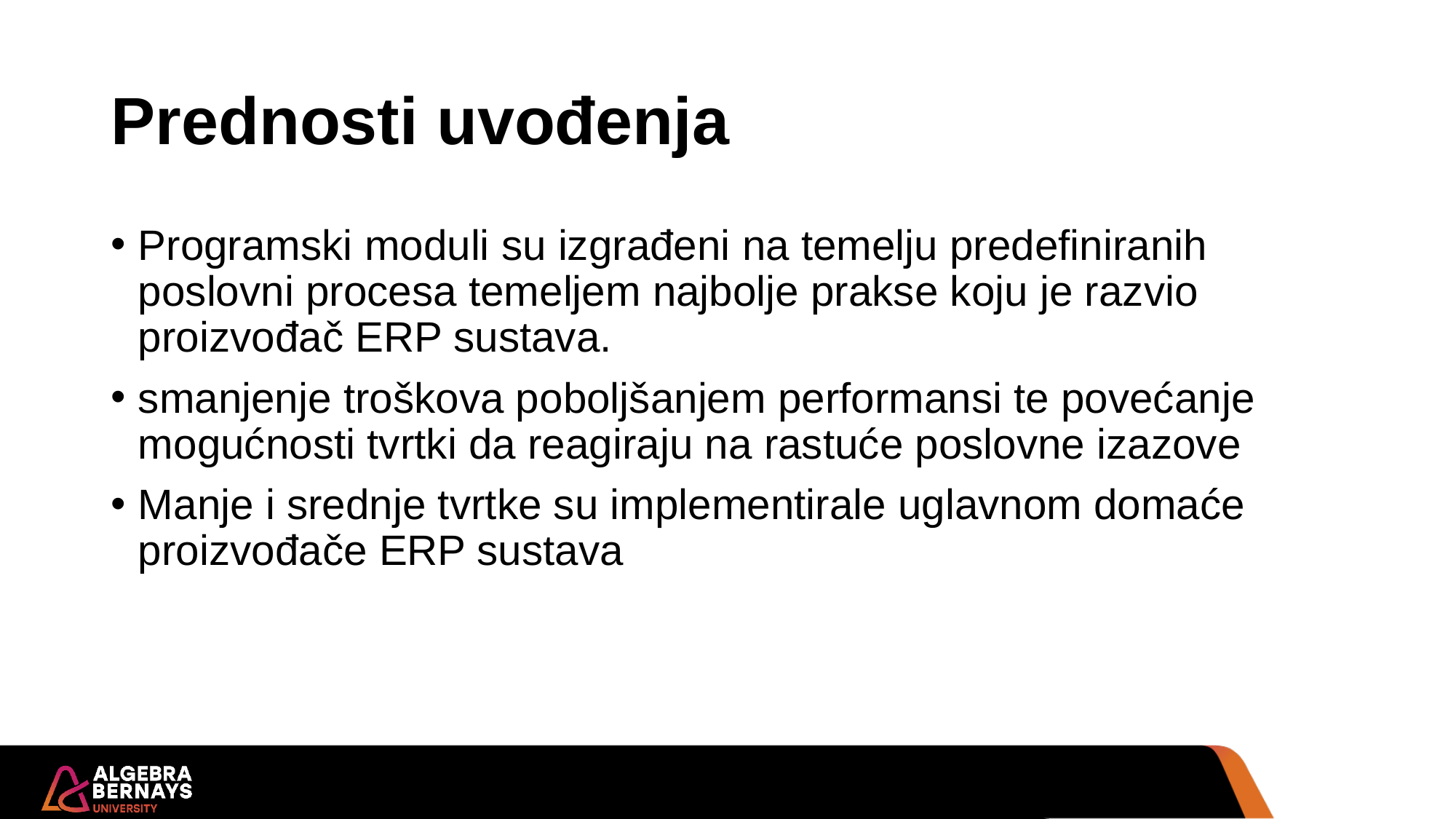

# Prednosti uvođenja
Programski moduli su izgrađeni na temelju predefiniranih poslovni procesa temeljem najbolje prakse koju je razvio proizvođač ERP sustava.
smanjenje troškova poboljšanjem performansi te povećanje mogućnosti tvrtki da reagiraju na rastuće poslovne izazove
Manje i srednje tvrtke su implementirale uglavnom domaće proizvođače ERP sustava